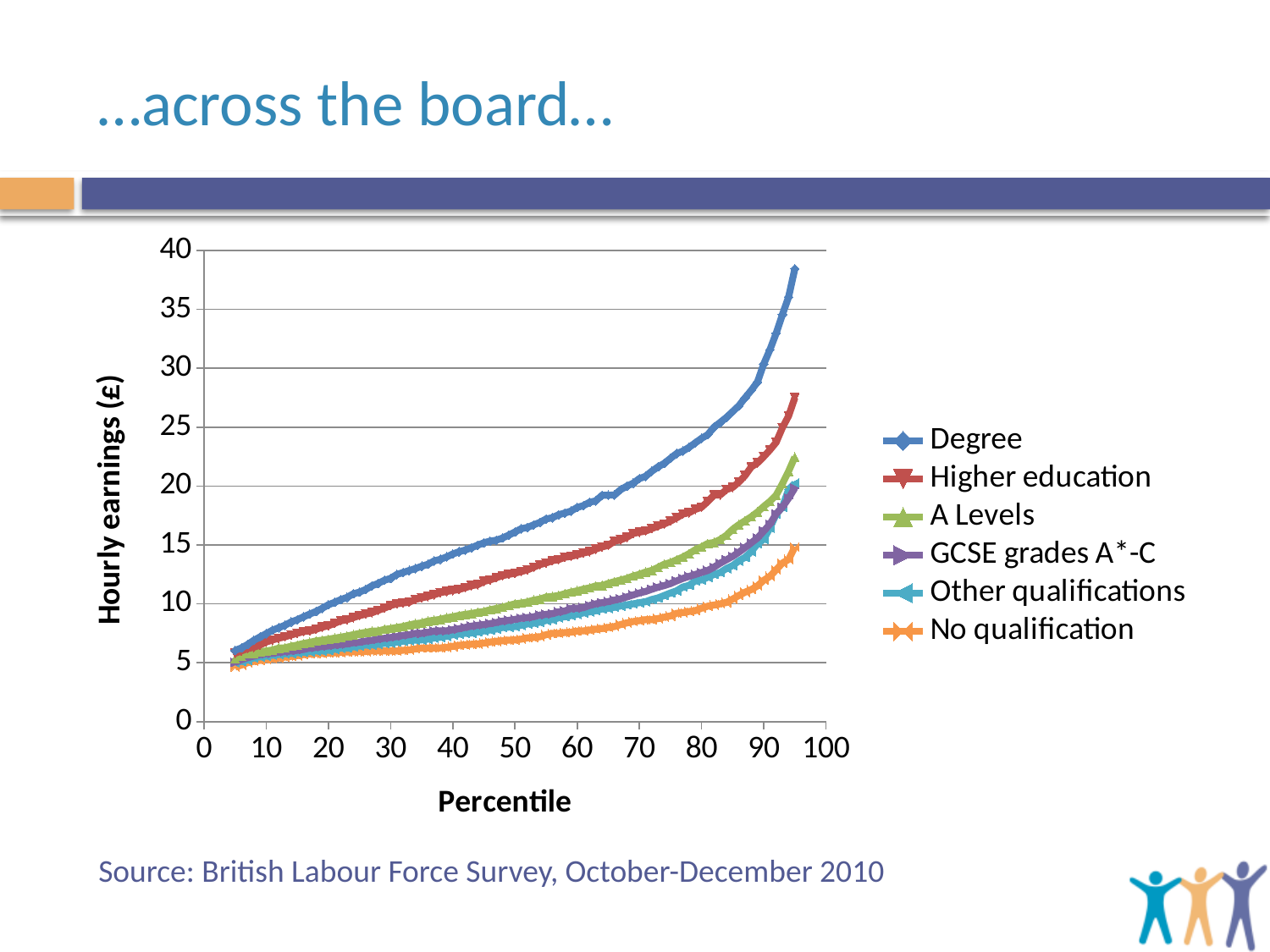

# …across the board…

### Chart

| Category | Degree | Higher education | A Levels | GCSE grades A*-C | Other qualifications | No qualification |
|---|---|---|---|---|---|---|
Source: British Labour Force Survey, October-December 2010